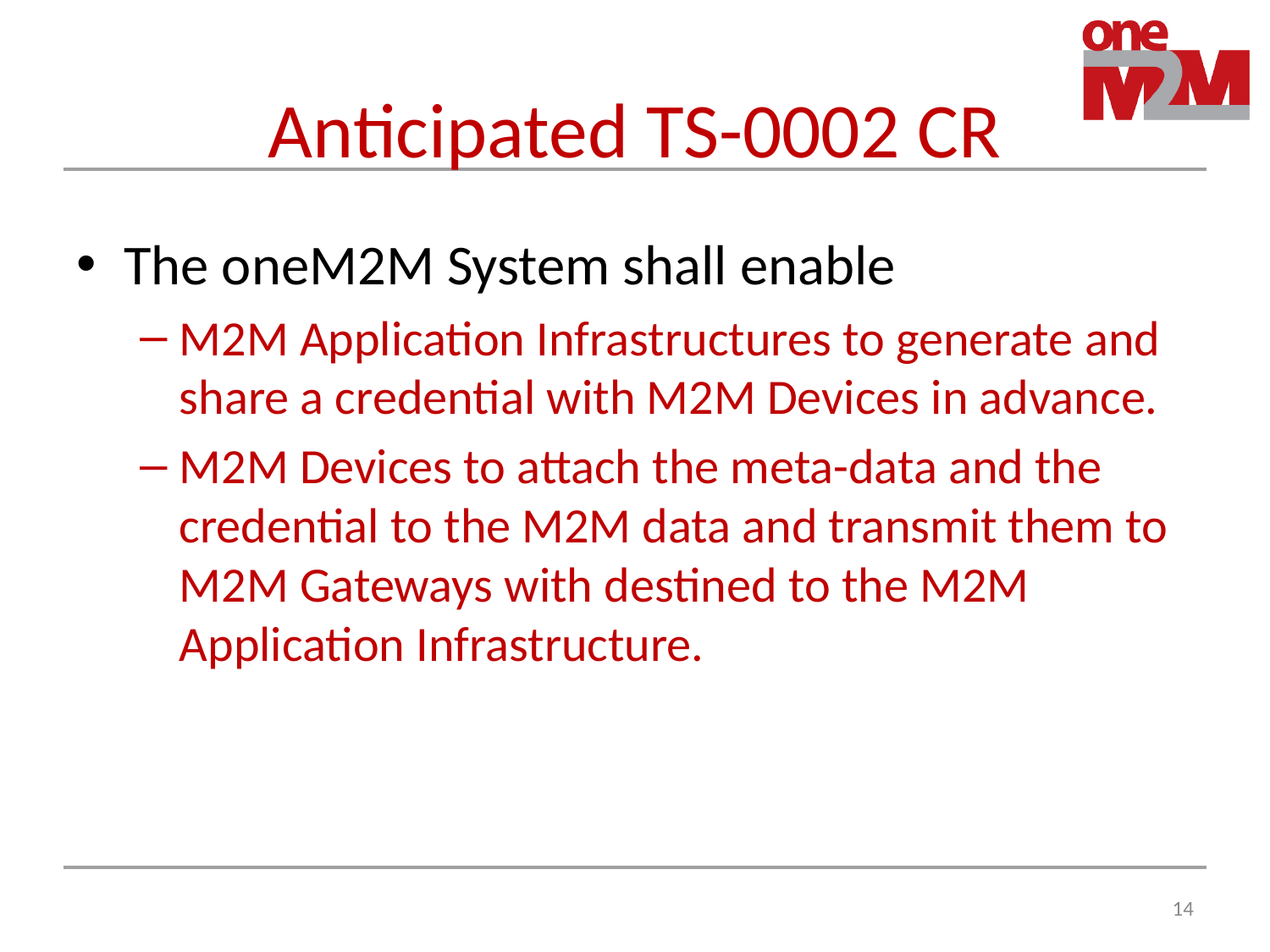

# Anticipated TS-0002 CR
The oneM2M System shall enable
M2M Application Infrastructures to generate and share a credential with M2M Devices in advance.
M2M Devices to attach the meta-data and the credential to the M2M data and transmit them to M2M Gateways with destined to the M2M Application Infrastructure.
14